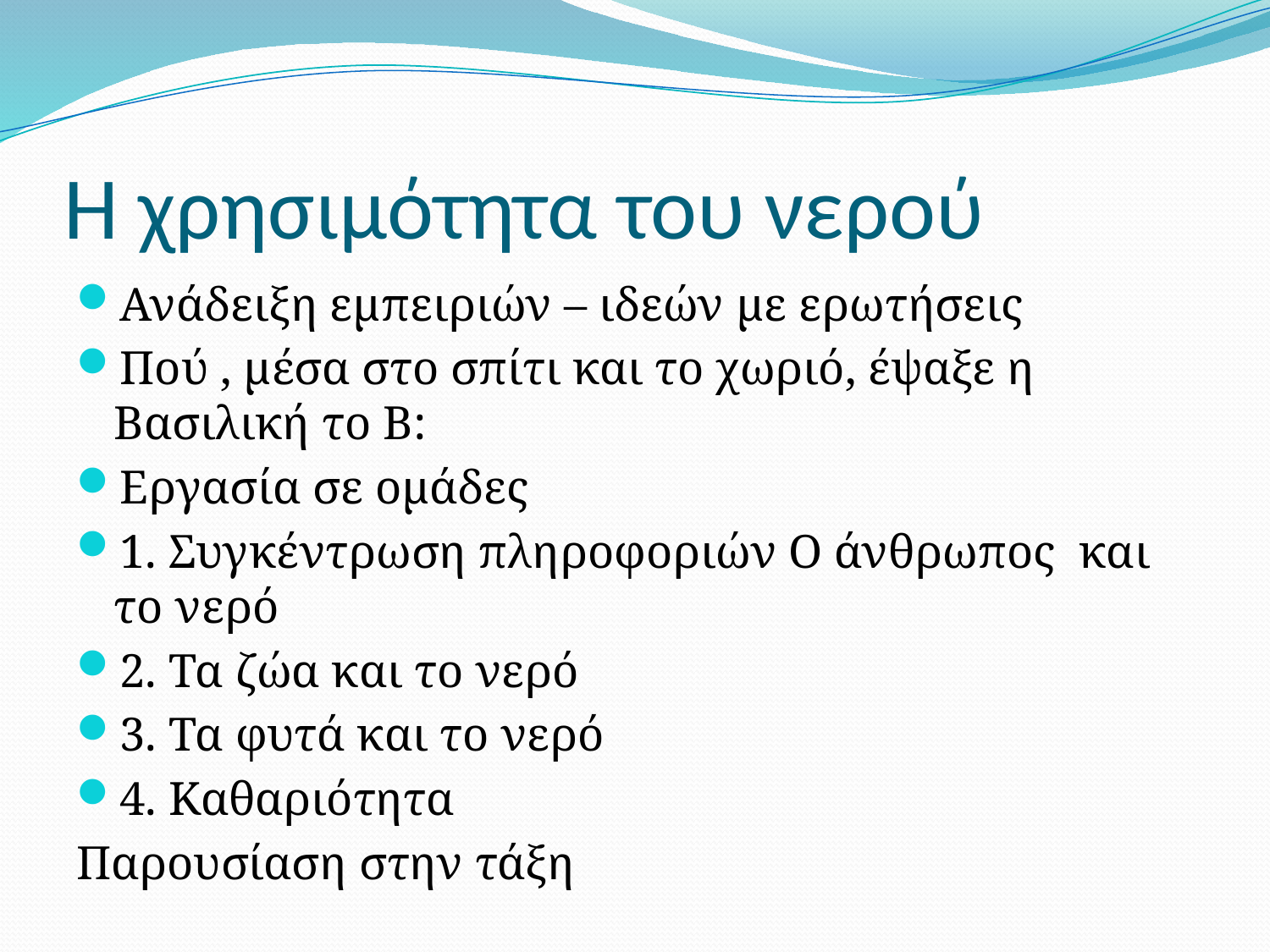

# Η χρησιμότητα του νερού
Ανάδειξη εμπειριών – ιδεών με ερωτήσεις
Πού , μέσα στο σπίτι και το χωριό, έψαξε η Βασιλική το Β:
Εργασία σε ομάδες
1. Συγκέντρωση πληροφοριών Ο άνθρωπος  και το νερό
2. Τα ζώα και το νερό
3. Τα φυτά και το νερό
4. Καθαριότητα
Παρουσίαση στην τάξη